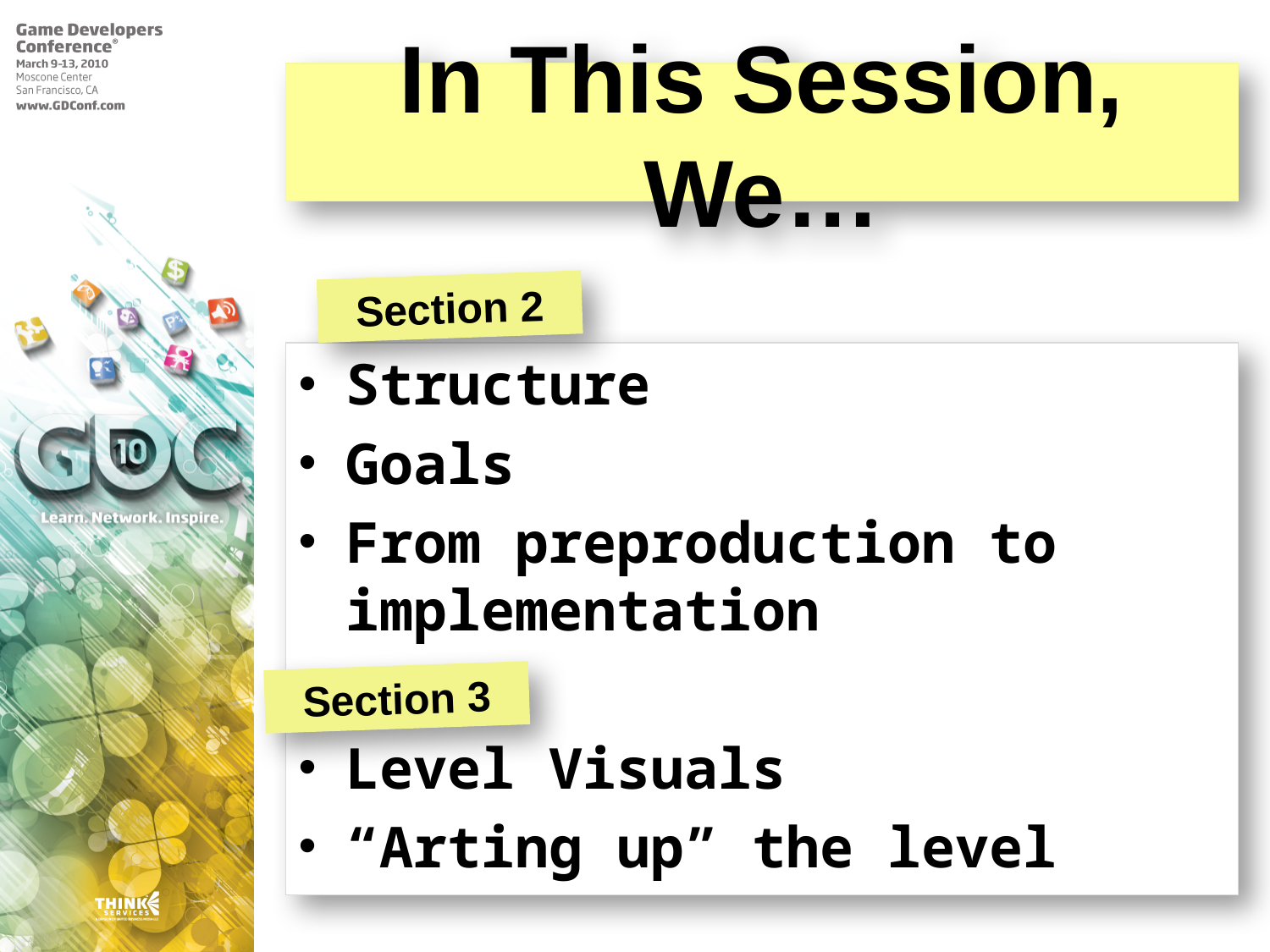

# In This Session, We…
Section 2
Structure
Goals
From preproduction to implementation

Level Visuals
“Arting up” the level
Section 3